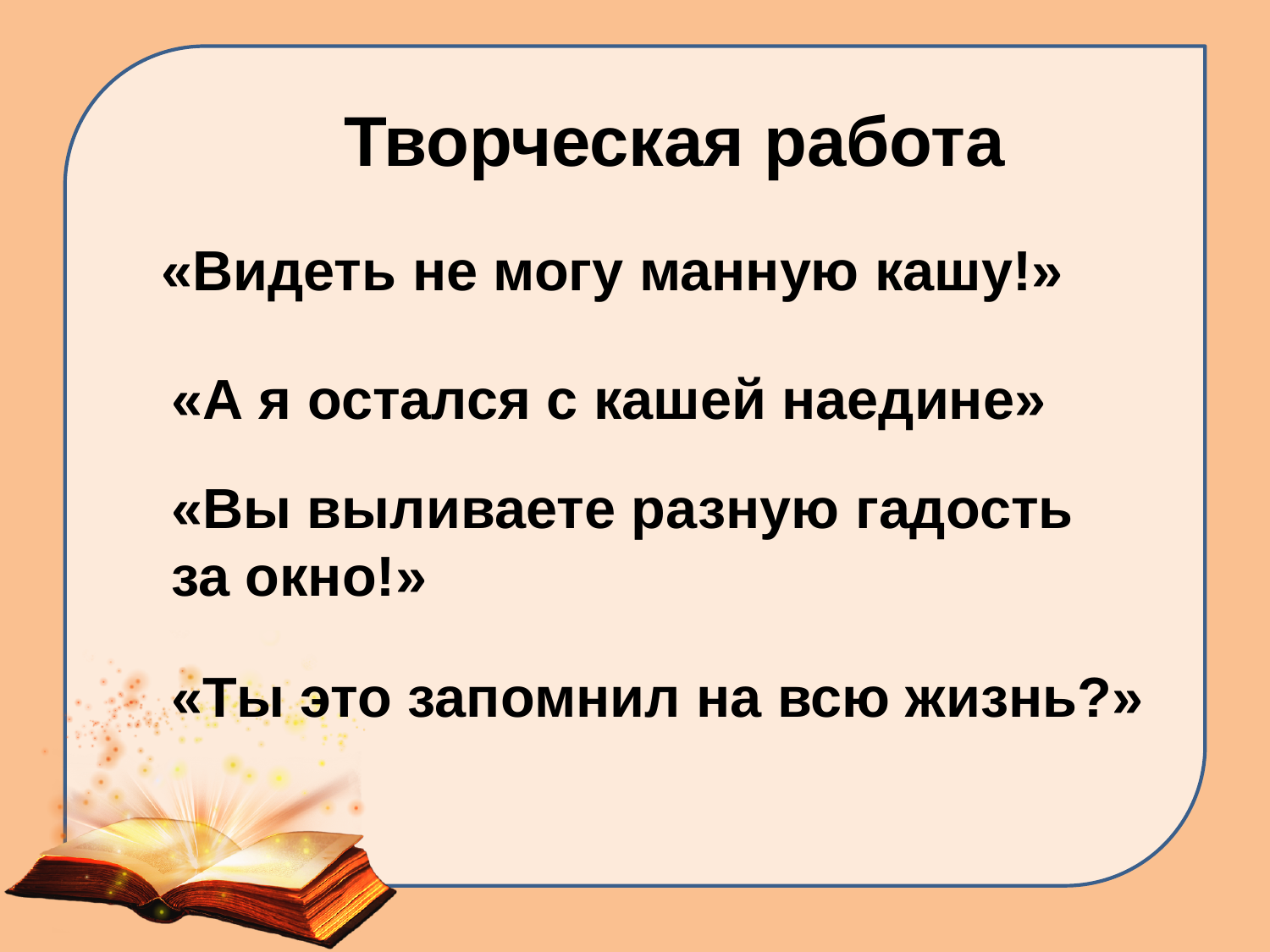

Творческая работа
«Видеть не могу манную кашу!»

«А я остался с кашей наедине»
«Вы выливаете разную гадость за окно!»
«Ты это запомнил на всю жизнь?»